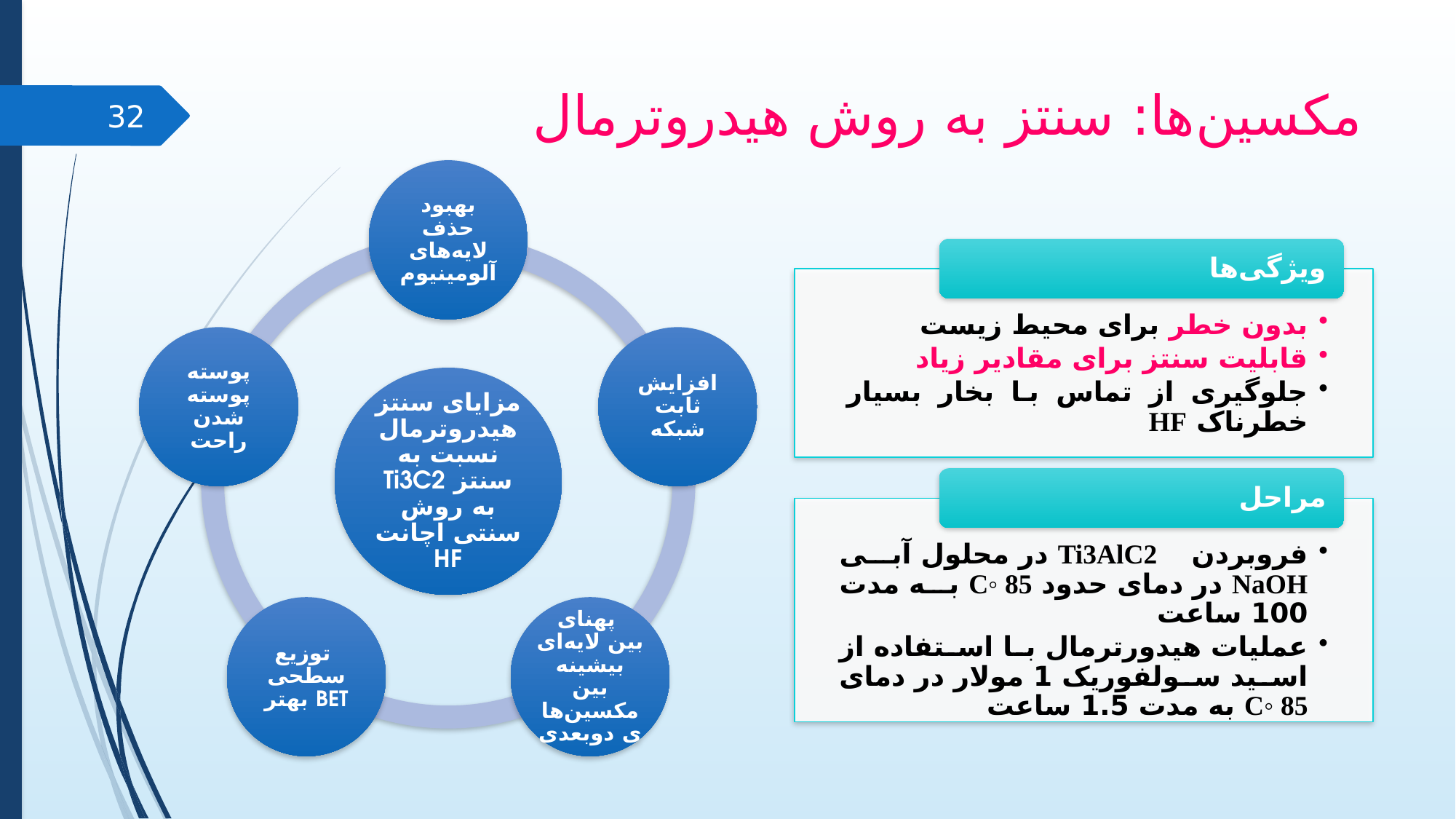

# مکسین‌ها: سنتز به روش هیدروترمال
32
مزایای سنتز هیدروترمال نسبت به سنتز Ti3C2 به روش سنتی اچانت HF
بهبود حذف لایه‌های آلومینیوم
افزایش ثابت شبکه
 پهنای بین لایه‌ای بیشینه بین مکسین‌های دوبعدی
 توزیع سطحی BET بهتر
پوسته پوسته شدن راحت
بدون خطر برای محیط زیست
قابلیت سنتز برای مقادیر زیاد
جلوگیری از تماس با بخار بسیار خطرناک HF
ویژگی‌ها
فروبردن Ti3AlC2 در محلول آبی NaOH در دمای حدود 85 ◦C به مدت 100 ساعت
عملیات هیدورترمال با استفاده از اسید سولفوریک 1 مولار در دمای 85 ◦C به مدت 1.5 ساعت
مراحل